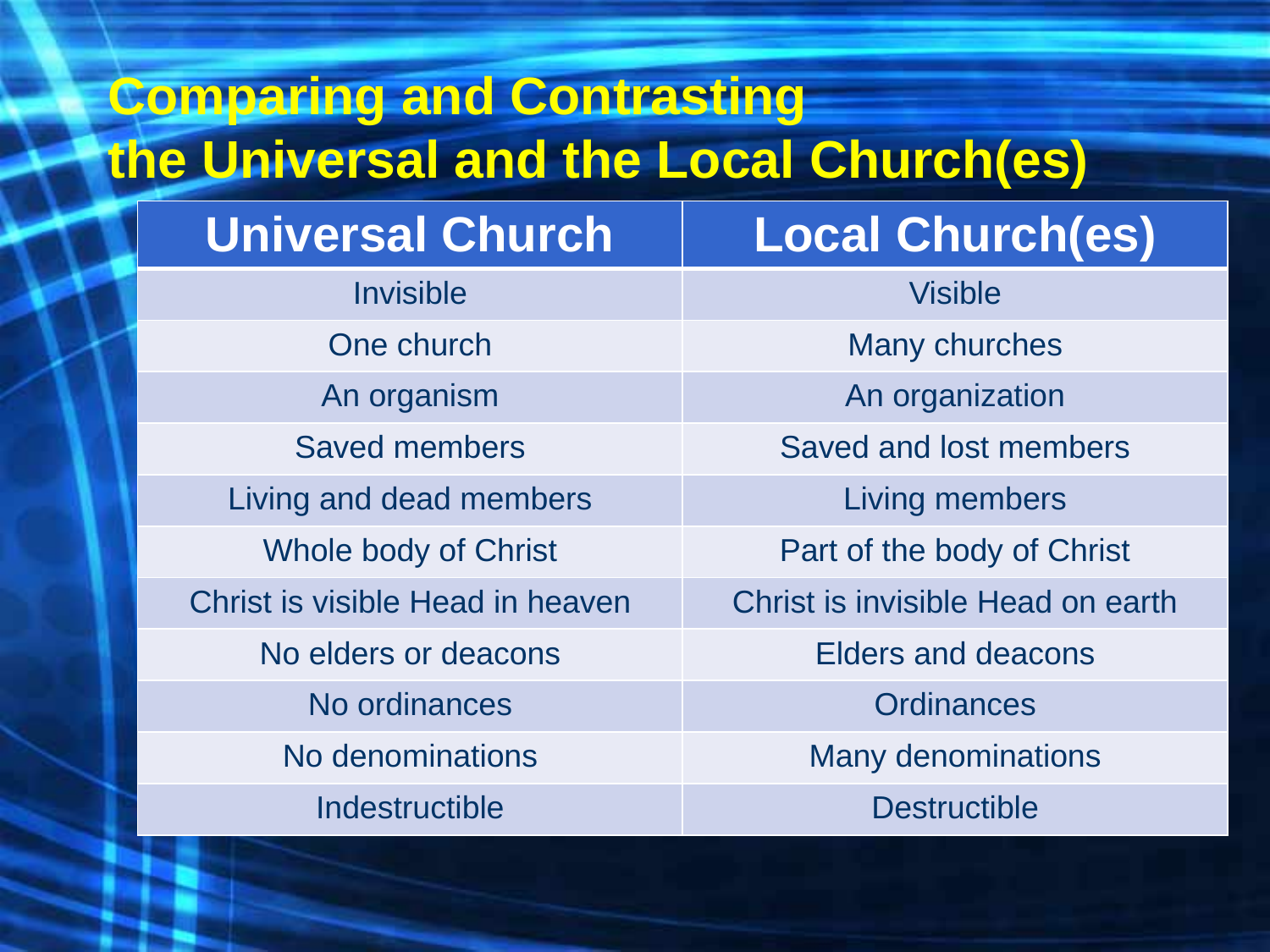

# Comparing and Contrasting the Universal and the Local Church(es)
| Universal Church | Local Church(es) |
| --- | --- |
| Invisible | Visible |
| One church | Many churches |
| An organism | An organization |
| Saved members | Saved and lost members |
| Living and dead members | Living members |
| Whole body of Christ | Part of the body of Christ |
| Christ is visible Head in heaven | Christ is invisible Head on earth |
| No elders or deacons | Elders and deacons |
| No ordinances | Ordinances |
| No denominations | Many denominations |
| Indestructible | Destructible |